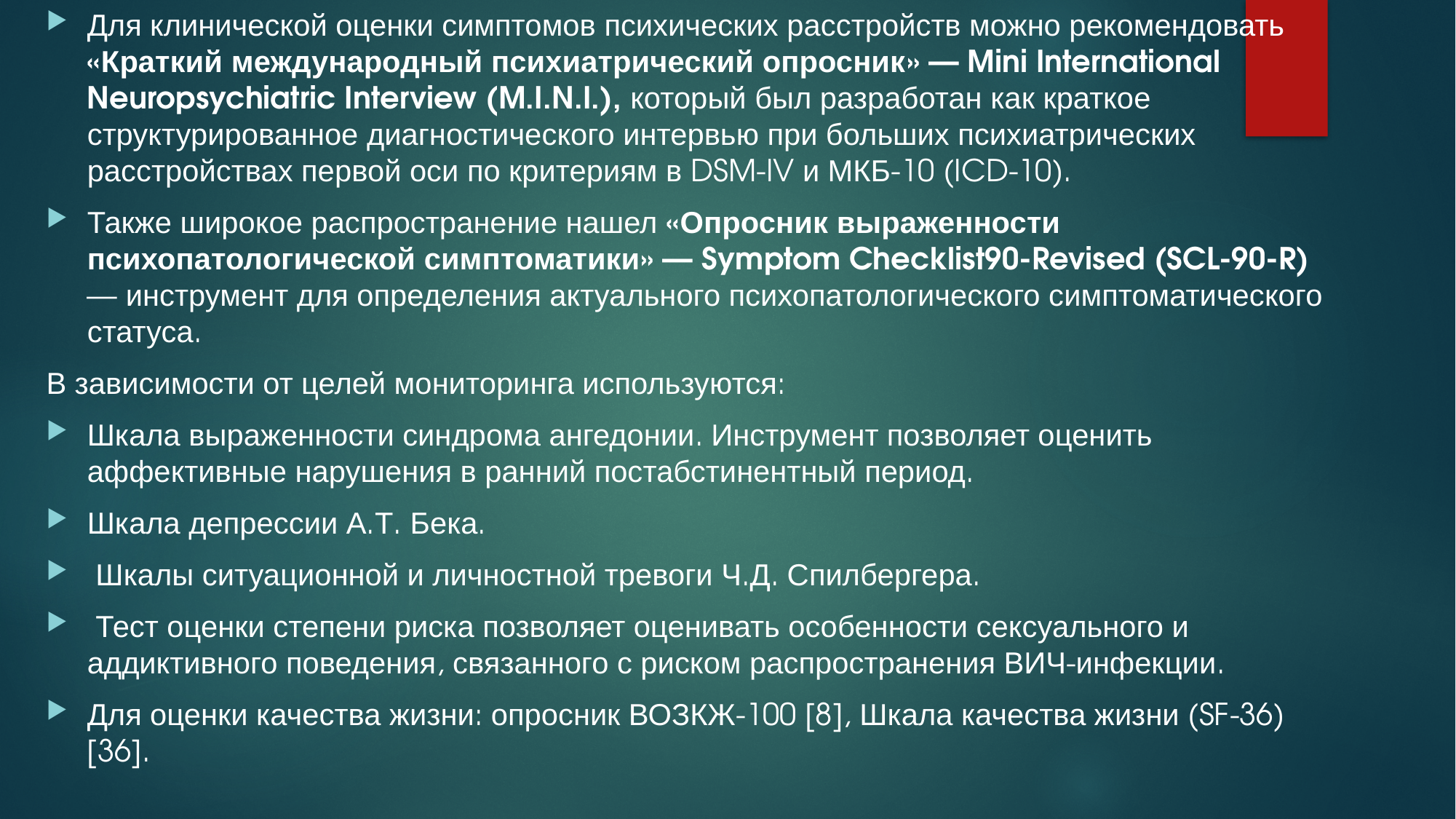

Для клинической оценки симптомов психических расстройств можно рекомендовать «Краткий международный психиатрический опросник» — Mini International Neuropsychiatric Interview (M.I.N.I.), который был разработан как краткое структурированное диагностического интервью при больших психиатрических расстройствах первой оси по критериям в DSM-IV и МКБ-10 (ICD-10).
Также широкое распространение нашел «Опросник выраженности психопатологической симптоматики» — Symptom Checklist90-Revised (SCL-90-R) — инструмент для определения актуального психопатологического симптоматического статуса.
В зависимости от целей мониторинга используются:
Шкала выраженности синдрома ангедонии. Инструмент позволяет оценить аффективные нарушения в ранний постабстинентный период.
Шкала депрессии А.Т. Бека.
 Шкалы ситуационной и личностной тревоги Ч.Д. Спилбергера.
 Тест оценки степени риска позволяет оценивать особенности сексуального и аддиктивного поведения, связанного с риском распространения ВИЧ-инфекции.
Для оценки качества жизни: опросник ВОЗКЖ-100 [8], Шкала качества жизни (SF-36) [36].